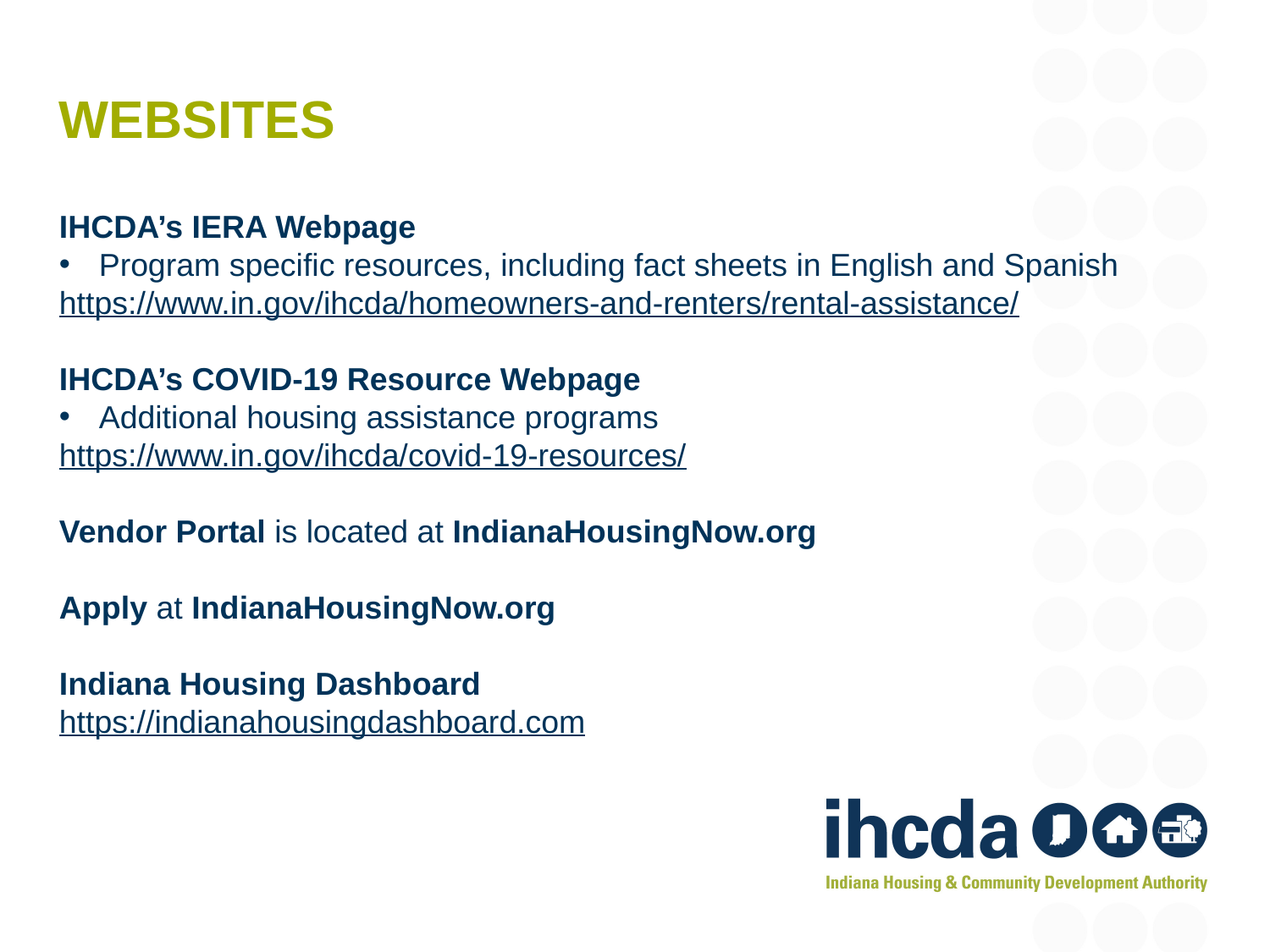

# websites

IHCDA’s IERA Webpage
Program specific resources, including fact sheets in English and Spanish
https://www.in.gov/ihcda/homeowners-and-renters/rental-assistance/

IHCDA’s COVID-19 Resource Webpage
Additional housing assistance programs
https://www.in.gov/ihcda/covid-19-resources/

Vendor Portal is located at IndianaHousingNow.org

Apply at IndianaHousingNow.org

Indiana Housing Dashboard
https://indianahousingdashboard.com